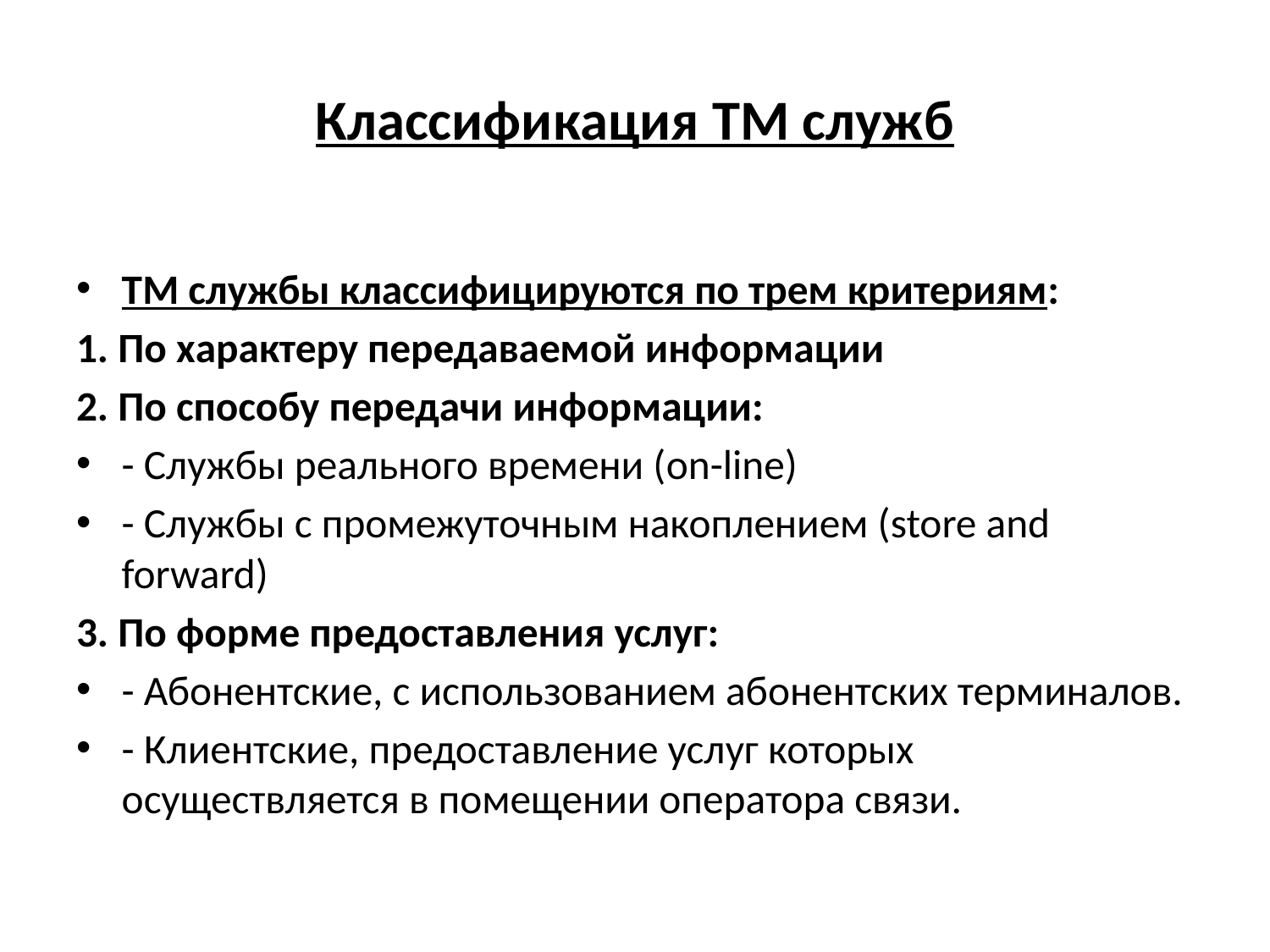

# Классификация ТМ служб
ТМ службы классифицируются по трем критериям:
1. По характеру передаваемой информации
2. По способу передачи информации:
- Службы реального времени (on-line)
- Службы с промежуточным накоплением (store and forward)
3. По форме предоставления услуг:
- Абонентские, с использованием абонентских терминалов.
- Клиентские, предоставление услуг которых осуществляется в помещении оператора связи.